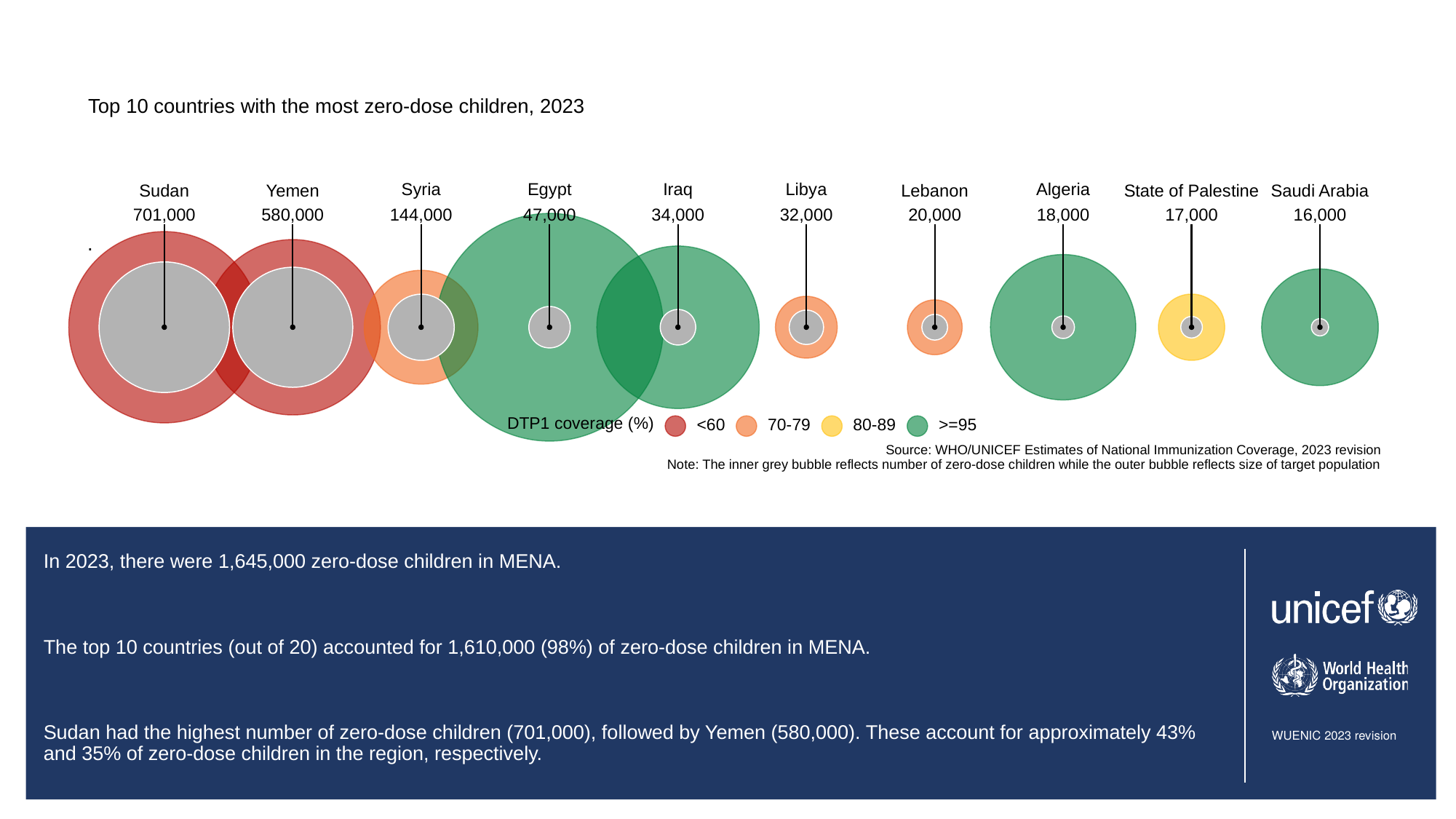

Top 10 countries with the most zero-dose children, 2023

Syria
Egypt
Libya
Algeria
Iraq
Sudan
State of Palestine
Saudi Arabia
Yemen
Lebanon

701,000
580,000
144,000
47,000
34,000
32,000
20,000
18,000
17,000
16,000

.

DTP1 coverage (%)
<60
70-79
80-89
>=95
Source: WHO/UNICEF Estimates of National Immunization Coverage, 2023 revision
Note: The inner grey bubble reflects number of zero-dose children while the outer bubble reflects size of target population
# In 2023, there were 1,645,000 zero-dose children in MENA.

The top 10 countries (out of 20) accounted for 1,610,000 (98%) of zero-dose children in MENA.

Sudan had the highest number of zero-dose children (701,000), followed by Yemen (580,000). These account for approximately 43% and 35% of zero-dose children in the region, respectively.

Absolute numbers of zero-dose children is driven by a combination of birth cohort size and programme performance, as such, large birth cohort countries may have a large number of zero-dose children despite higher coverage than other countries.